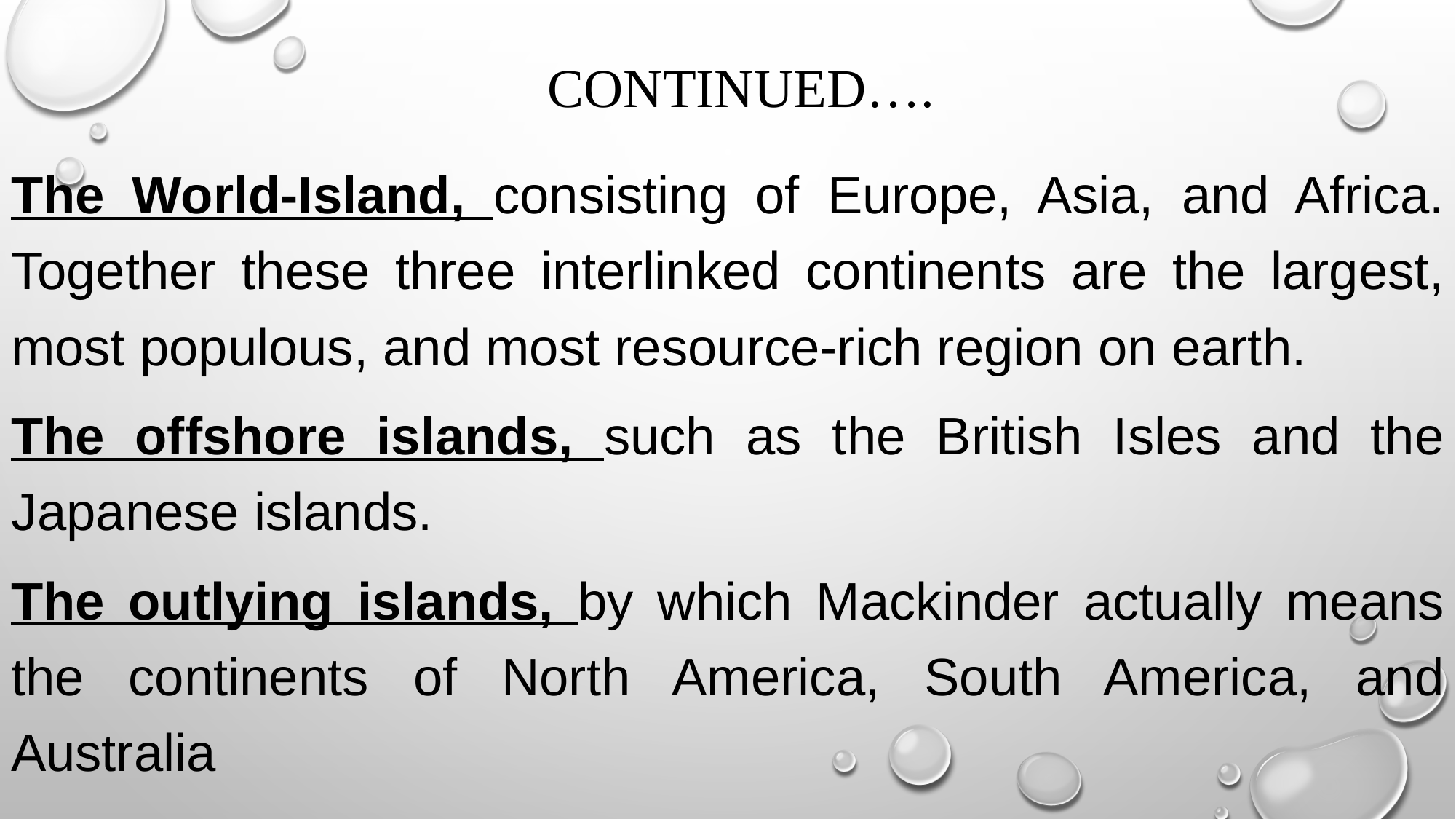

# continued….
The World-Island, consisting of Europe, Asia, and Africa. Together these three interlinked continents are the largest, most populous, and most resource-rich region on earth.
The offshore islands, such as the British Isles and the Japanese islands.
The outlying islands, by which Mackinder actually means the continents of North America, South America, and Australia